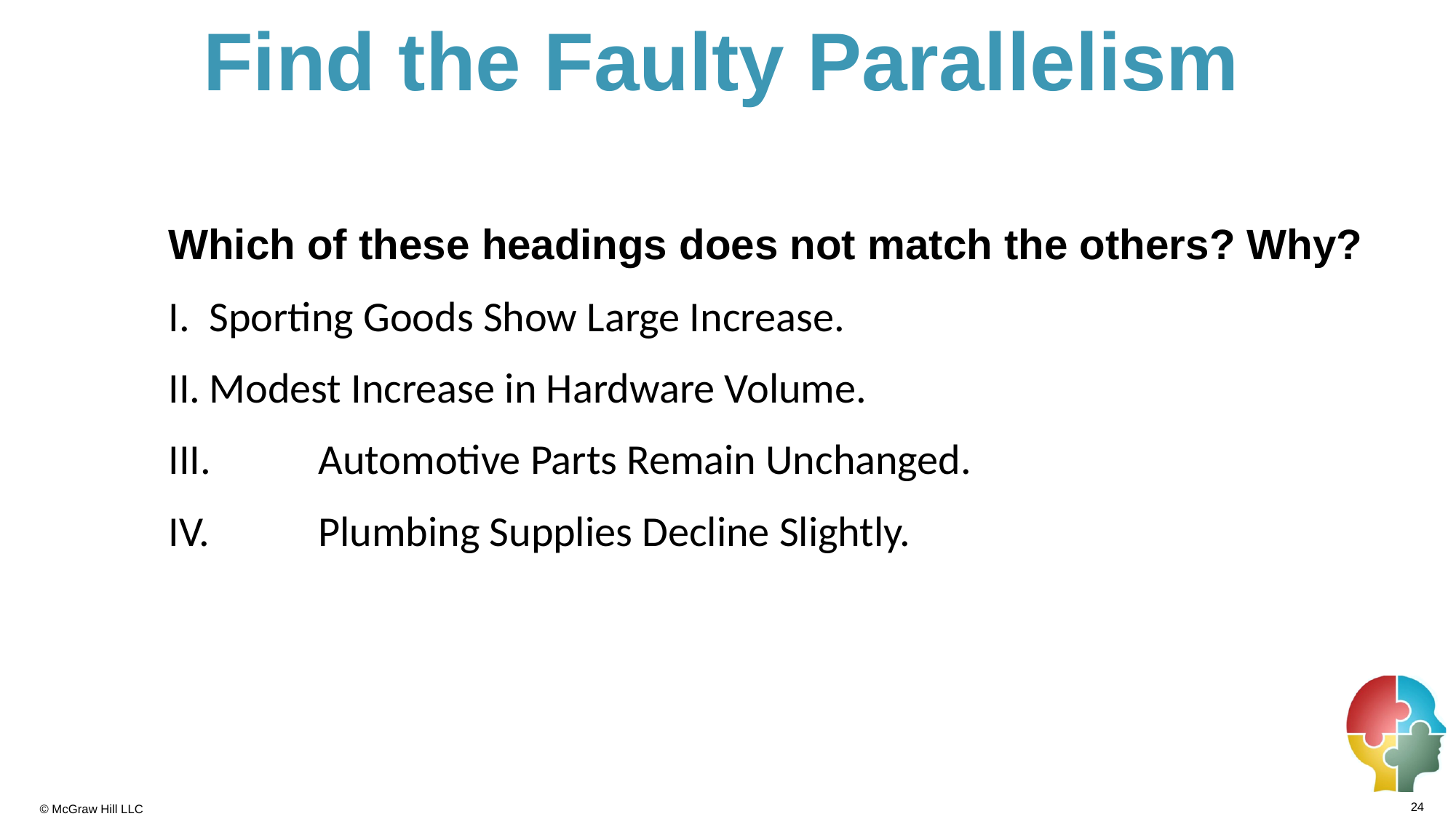

# Find the Faulty Parallelism
Which of these headings does not match the others? Why?
I.	Sporting Goods Show Large Increase.
II.	Modest Increase in Hardware Volume.
III. 	Automotive Parts Remain Unchanged.
IV. 	Plumbing Supplies Decline Slightly.
24